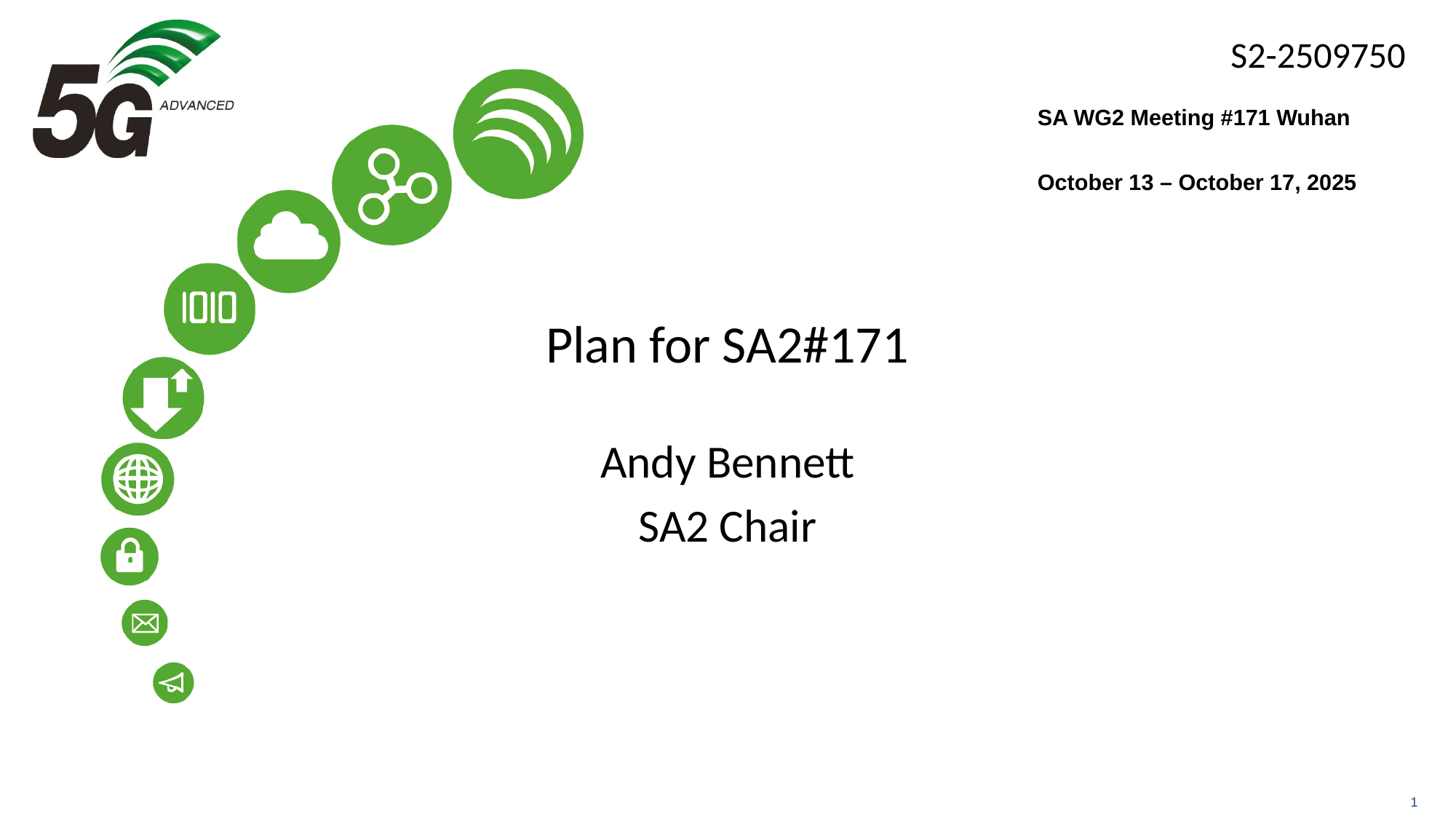

SA WG2 Meeting #171 Wuhan
October 13 – October 17, 2025
# Plan for SA2#171
Andy Bennett
SA2 Chair